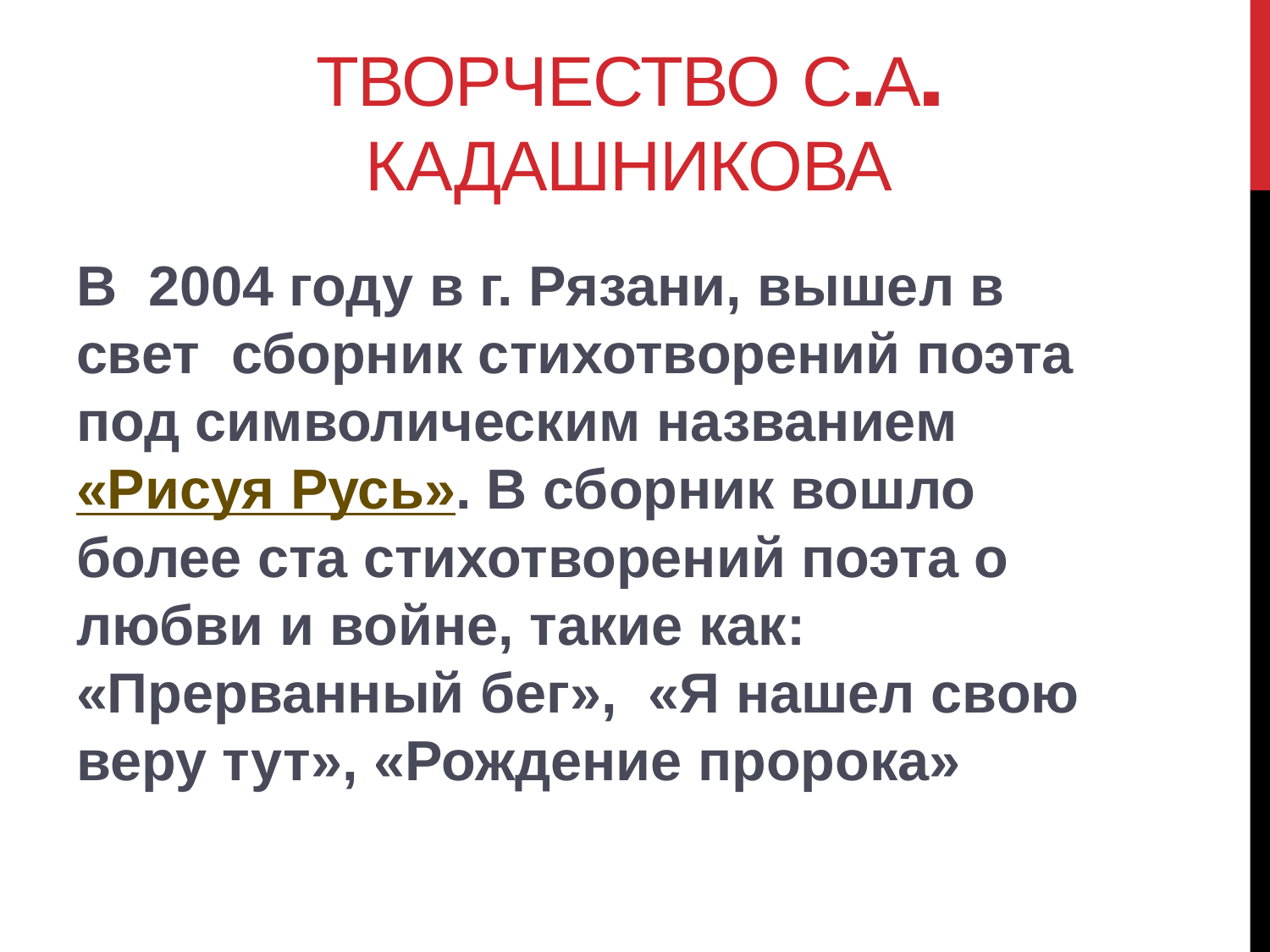

# Творчество С.А. Кадашникова
В  2004 году в г. Рязани, вышел в свет  сборник стихотворений поэта под символическим названием «Рисуя Русь». В сборник вошло более ста стихотворений поэта о любви и войне, такие как: «Прерванный бег»,  «Я нашел свою веру тут», «Рождение пророка»